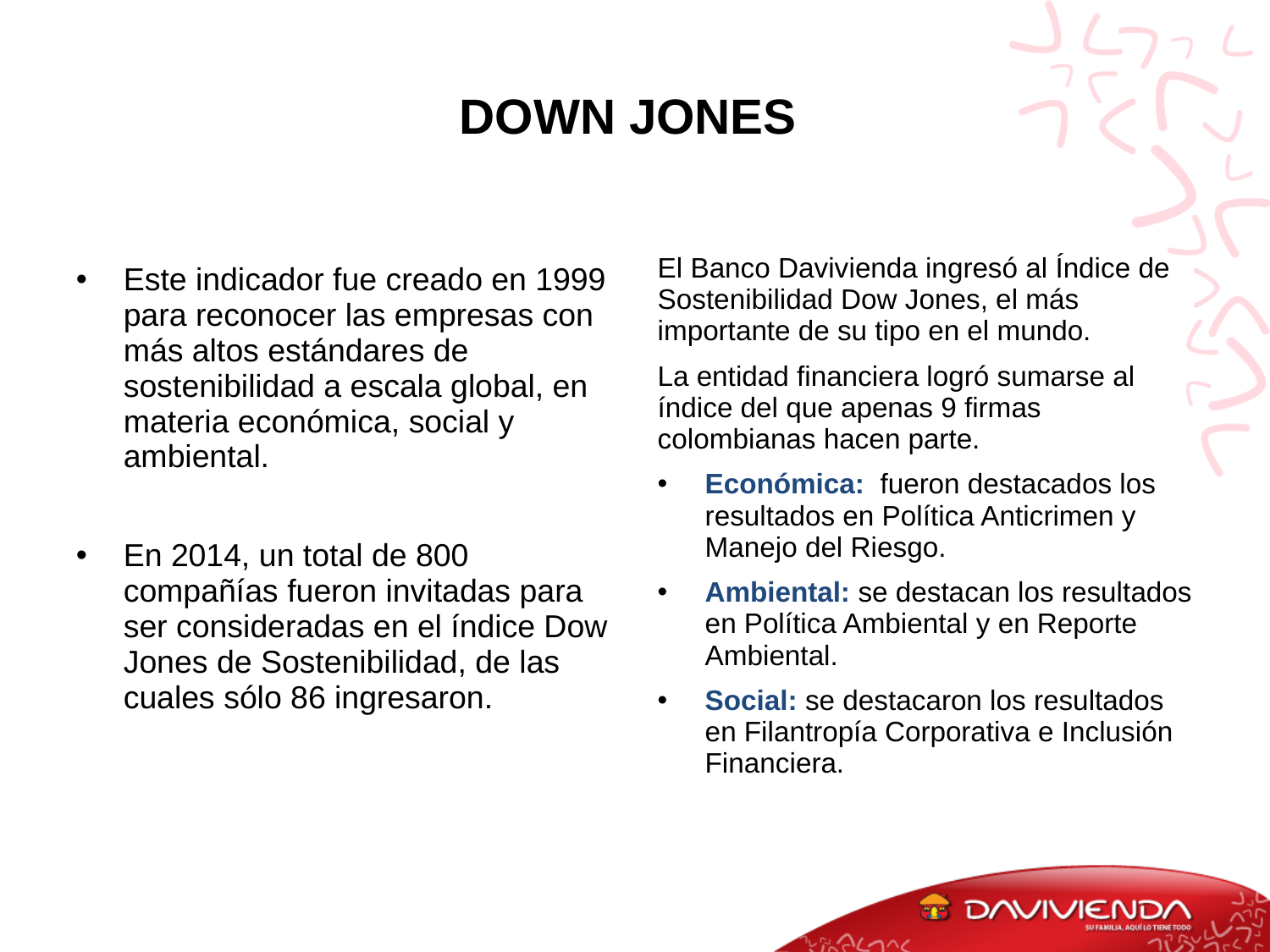

# DOWN JONES
El Banco Davivienda ingresó al Índice de Sostenibilidad Dow Jones, el más importante de su tipo en el mundo.
La entidad financiera logró sumarse al índice del que apenas 9 firmas colombianas hacen parte.
Económica:  fueron destacados los resultados en Política Anticrimen y Manejo del Riesgo.
Ambiental: se destacan los resultados en Política Ambiental y en Reporte Ambiental.
Social: se destacaron los resultados en Filantropía Corporativa e Inclusión Financiera.

Este indicador fue creado en 1999 para reconocer las empresas con más altos estándares de sostenibilidad a escala global, en materia económica, social y ambiental.

En 2014, un total de 800 compañías fueron invitadas para ser consideradas en el índice Dow Jones de Sostenibilidad, de las cuales sólo 86 ingresaron.